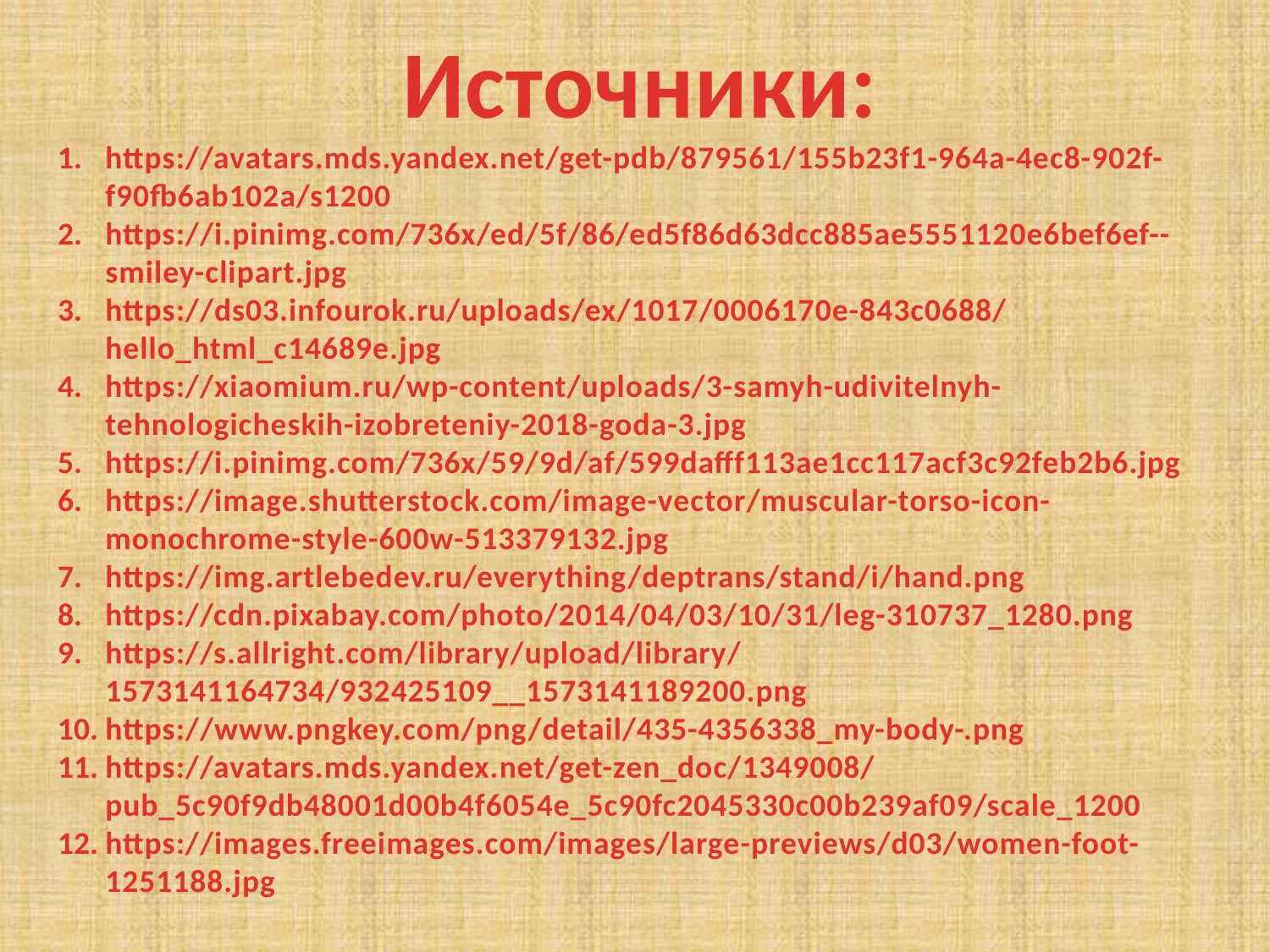

Источники:
https://avatars.mds.yandex.net/get-pdb/879561/155b23f1-964a-4ec8-902f-f90fb6ab102a/s1200
https://i.pinimg.com/736x/ed/5f/86/ed5f86d63dcc885ae5551120e6bef6ef--smiley-clipart.jpg
https://ds03.infourok.ru/uploads/ex/1017/0006170e-843c0688/hello_html_c14689e.jpg
https://xiaomium.ru/wp-content/uploads/3-samyh-udivitelnyh-tehnologicheskih-izobreteniy-2018-goda-3.jpg
https://i.pinimg.com/736x/59/9d/af/599dafff113ae1cc117acf3c92feb2b6.jpg
https://image.shutterstock.com/image-vector/muscular-torso-icon-monochrome-style-600w-513379132.jpg
https://img.artlebedev.ru/everything/deptrans/stand/i/hand.png
https://cdn.pixabay.com/photo/2014/04/03/10/31/leg-310737_1280.png
https://s.allright.com/library/upload/library/1573141164734/932425109__1573141189200.png
https://www.pngkey.com/png/detail/435-4356338_my-body-.png
https://avatars.mds.yandex.net/get-zen_doc/1349008/pub_5c90f9db48001d00b4f6054e_5c90fc2045330c00b239af09/scale_1200
https://images.freeimages.com/images/large-previews/d03/women-foot-1251188.jpg